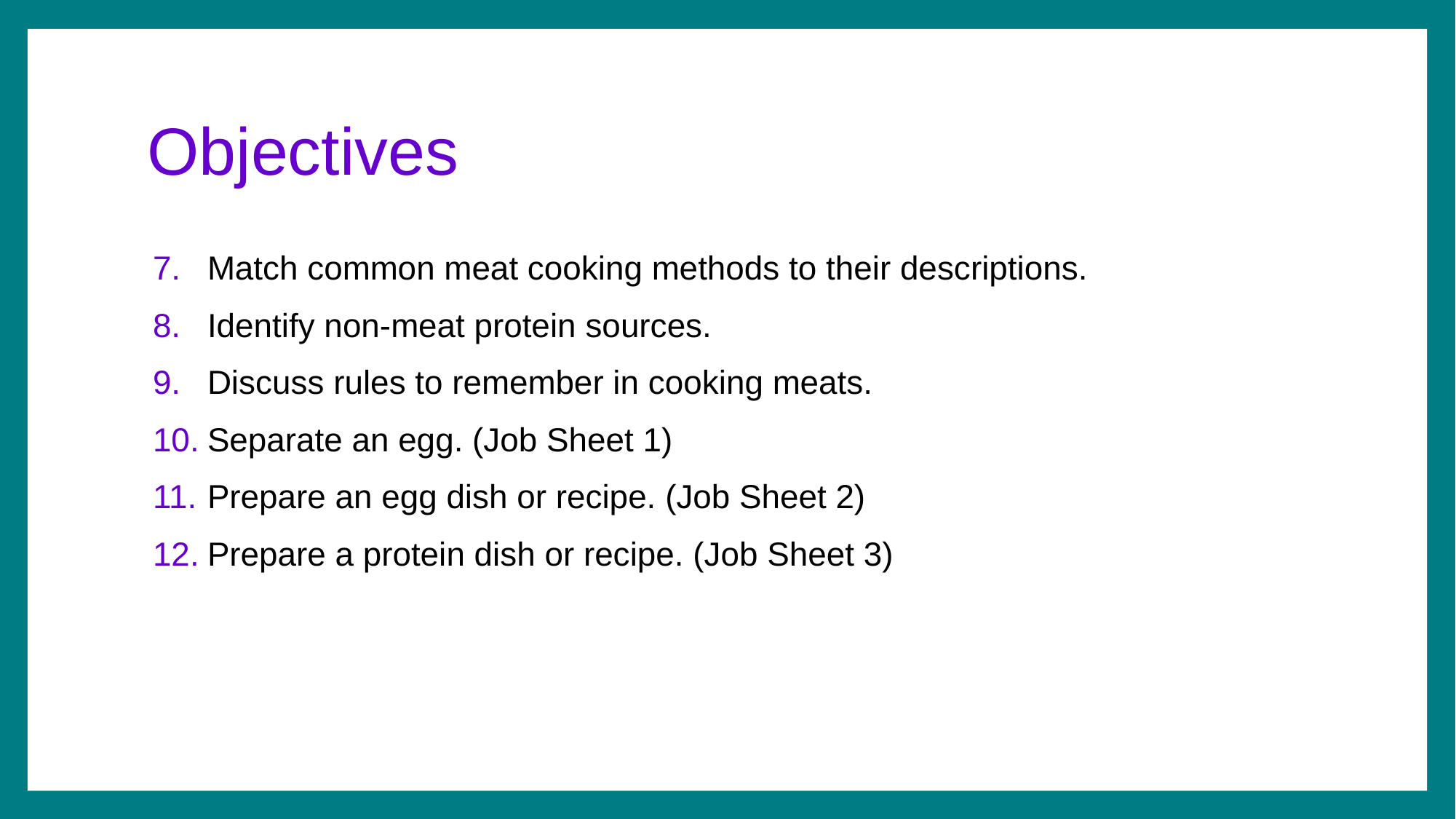

# Objectives
Match common meat cooking methods to their descriptions.
Identify non-meat protein sources.
Discuss rules to remember in cooking meats.
Separate an egg. (Job Sheet 1)
Prepare an egg dish or recipe. (Job Sheet 2)
Prepare a protein dish or recipe. (Job Sheet 3)